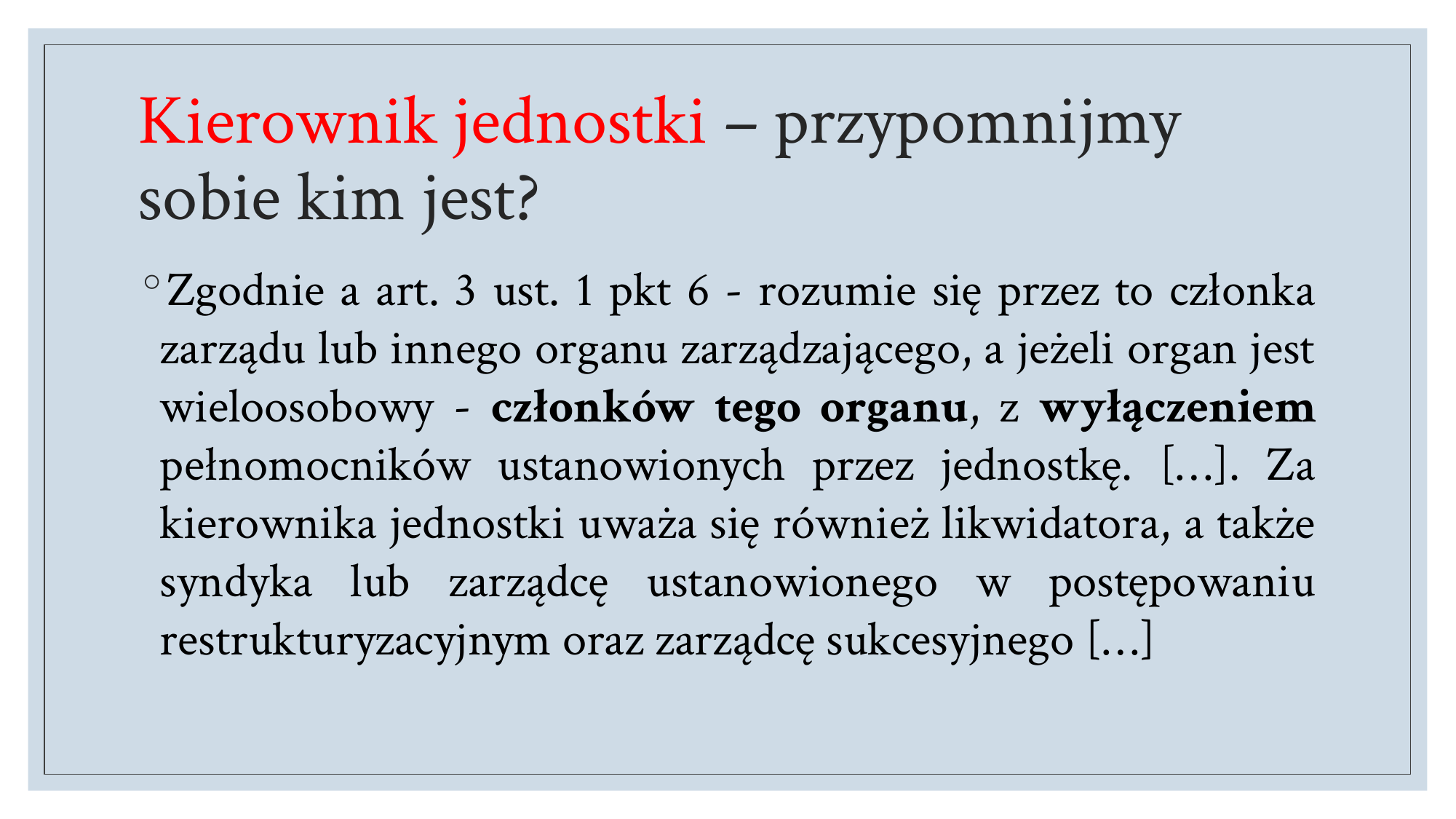

# Kierownik jednostki – przypomnijmy sobie kim jest?
Zgodnie a art. 3 ust. 1 pkt 6 - rozumie się przez to członka zarządu lub innego organu zarządzającego, a jeżeli organ jest wieloosobowy - członków tego organu, z wyłączeniem pełnomocników ustanowionych przez jednostkę. […]. Za kierownika jednostki uważa się również likwidatora, a także syndyka lub zarządcę ustanowionego w postępowaniu restrukturyzacyjnym oraz zarządcę sukcesyjnego […]